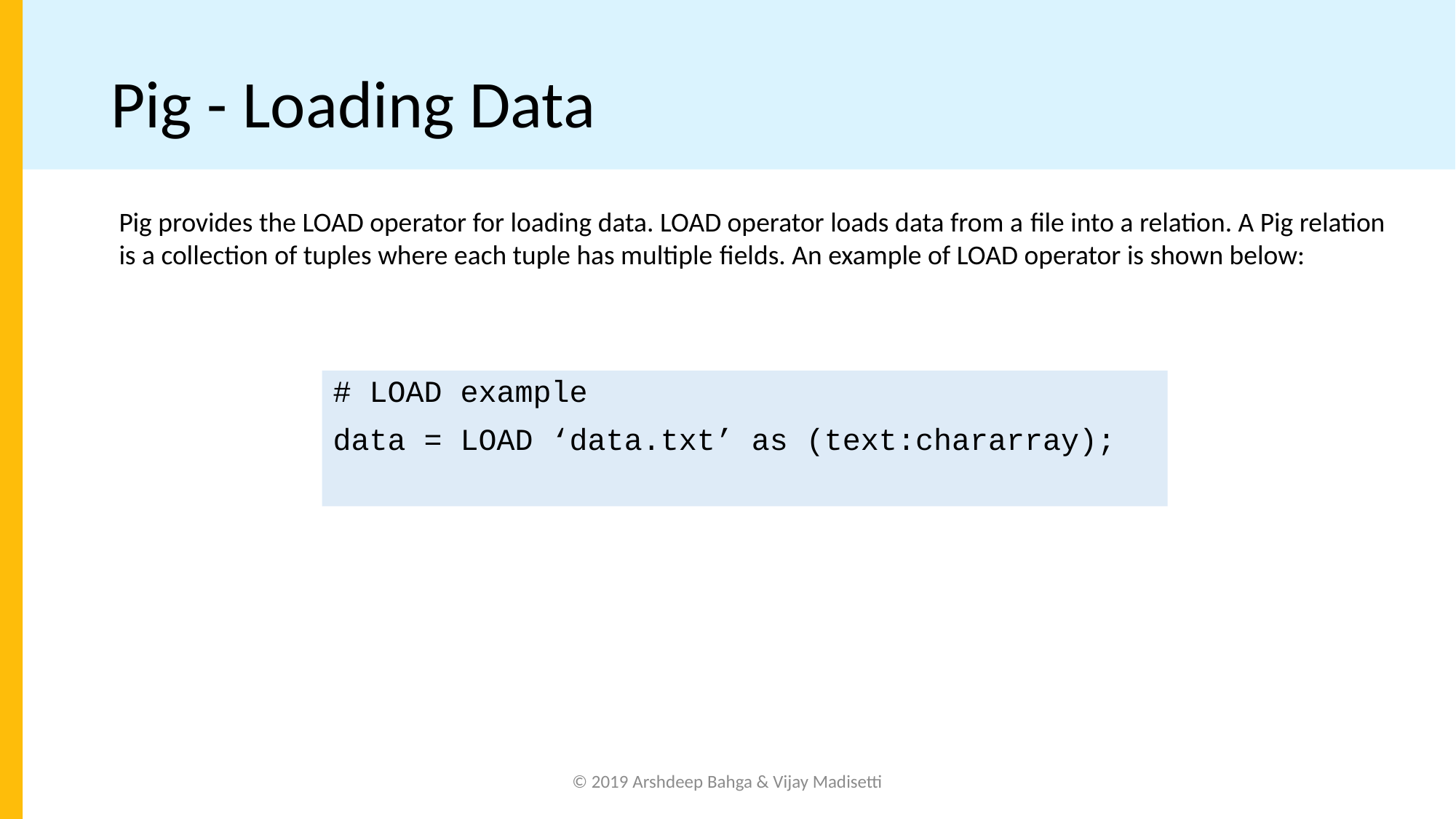

# Pig - Loading Data
Pig provides the LOAD operator for loading data. LOAD operator loads data from a file into a relation. A Pig relation is a collection of tuples where each tuple has multiple fields. An example of LOAD operator is shown below:
# LOAD example
data = LOAD ‘data.txt’ as (text:chararray);
© 2019 Arshdeep Bahga & Vijay Madisetti